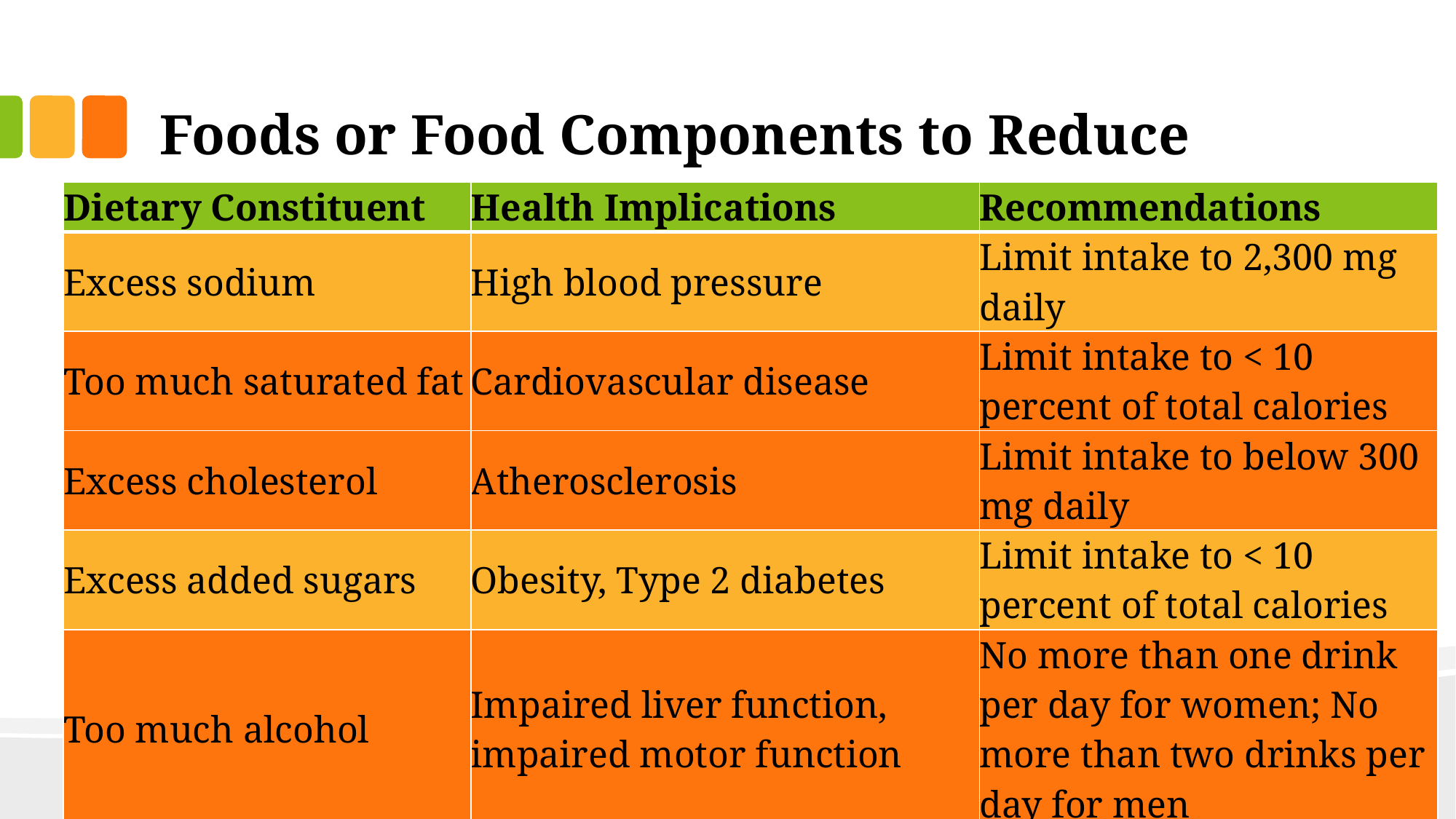

# Foods or Food Components to Reduce
| Dietary Constituent | Health Implications | Recommendations |
| --- | --- | --- |
| Excess sodium | High blood pressure | Limit intake to 2,300 mg daily |
| Too much saturated fat | Cardiovascular disease | Limit intake to < 10 percent of total calories |
| Excess cholesterol | Atherosclerosis | Limit intake to below 300 mg daily |
| Excess added sugars | Obesity, Type 2 diabetes | Limit intake to < 10 percent of total calories |
| Too much alcohol | Impaired liver function, impaired motor function | No more than one drink per day for women; No more than two drinks per day for men |